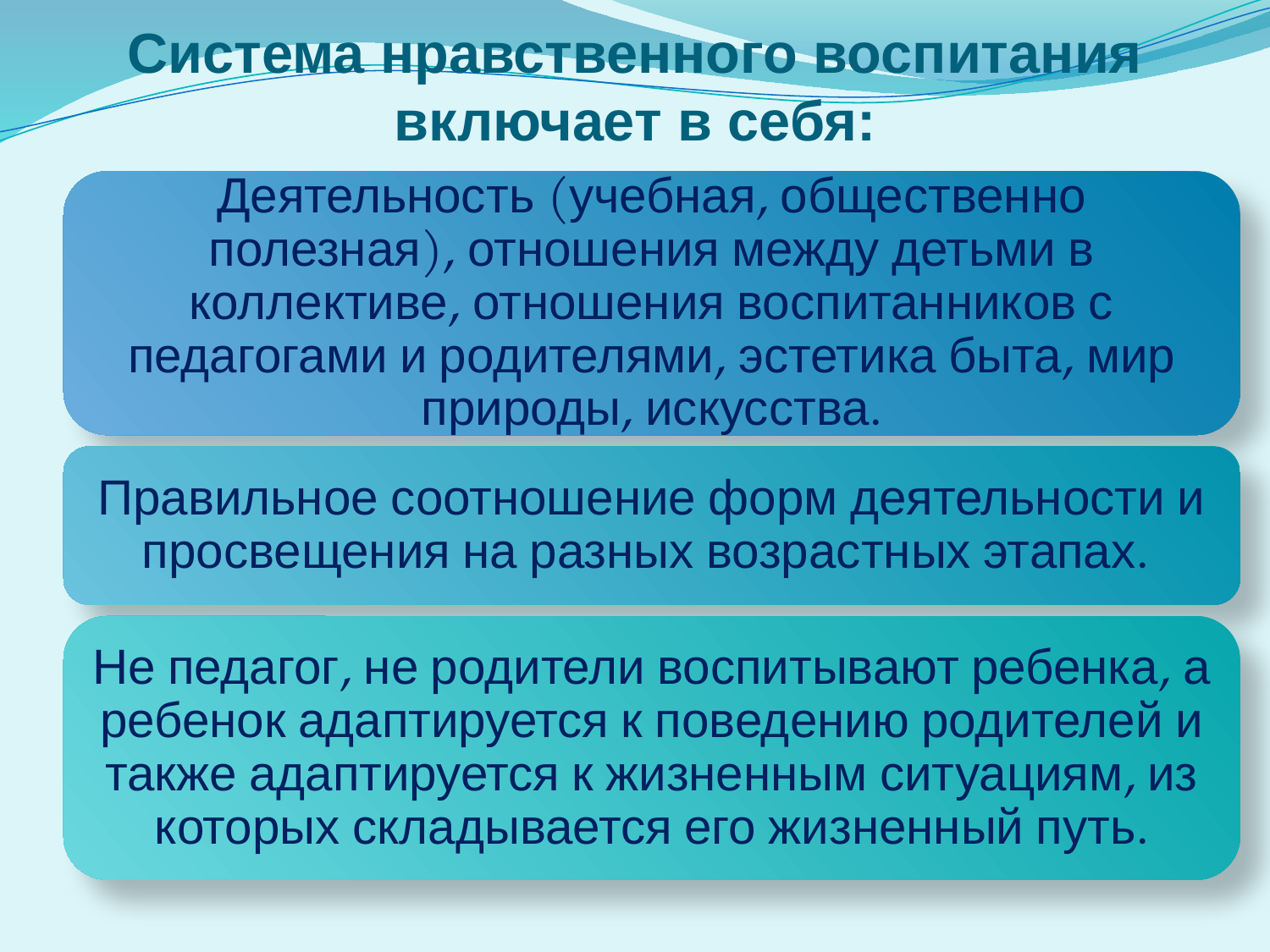

# Система нравственного воспитания включает в себя:
Деятельность (учебная, общественно полезная), отношения между детьми в коллективе, отношения воспитанников с педагогами и родителями, эстетика быта, мир природы, искусства.
Правильное соотношение форм деятельности и просвещения на разных возрастных этапах.
Не педагог, не родители воспитывают ребенка, а ребенок адаптируется к поведению родителей и также адаптируется к жизненным ситуациям, из которых складывается его жизненный путь.